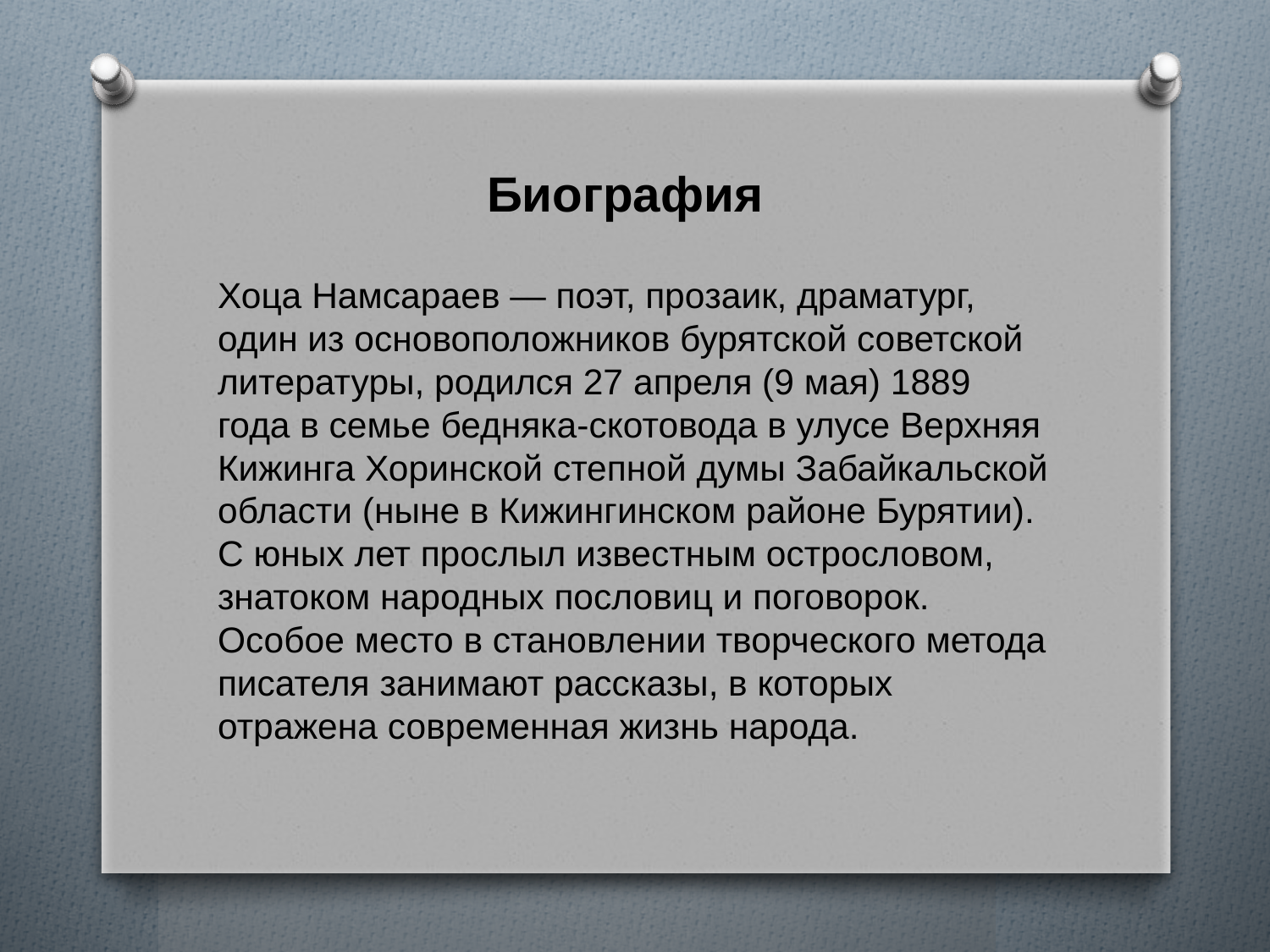

Биография
Хоца Намсараев — поэт, прозаик, драматург, один из основоположников бурятской советской литературы, родился 27 апреля (9 мая) 1889 года в семье бедняка-скотовода в улусе Верхняя Кижинга Хоринской степной думы Забайкальской области (ныне в Кижингинском районе Бурятии). С юных лет прослыл известным острословом, знатоком народных пословиц и поговорок. Особое место в становлении творческого метода писателя занимают рассказы, в которых отражена современная жизнь народа.